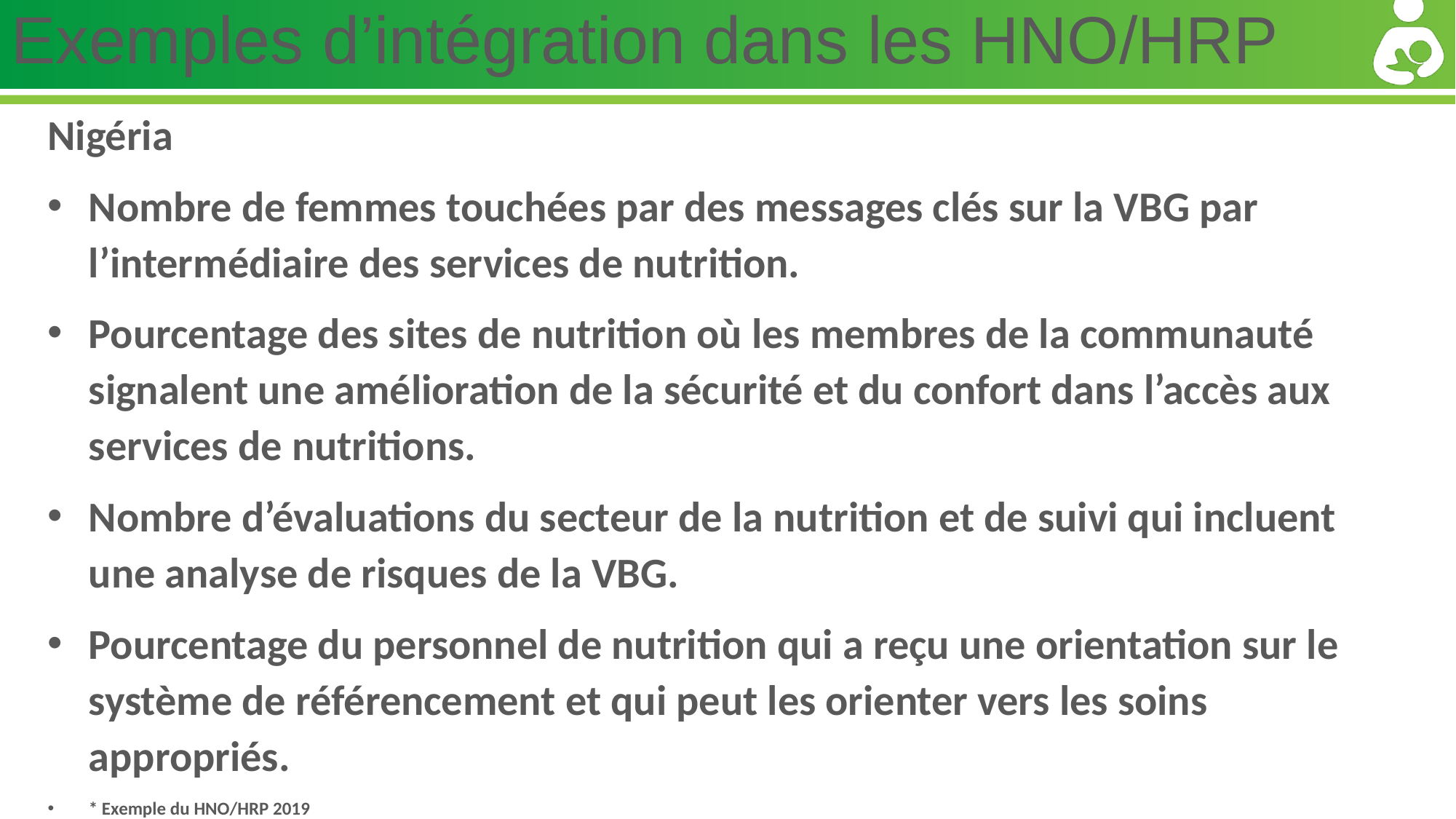

# Exemples d’intégration dans les HNO/HRP
Nigéria
Nombre de femmes touchées par des messages clés sur la VBG par l’intermédiaire des services de nutrition.
Pourcentage des sites de nutrition où les membres de la communauté signalent une amélioration de la sécurité et du confort dans l’accès aux services de nutritions.
Nombre d’évaluations du secteur de la nutrition et de suivi qui incluent une analyse de risques de la VBG.
Pourcentage du personnel de nutrition qui a reçu une orientation sur le système de référencement et qui peut les orienter vers les soins appropriés.
* Exemple du HNO/HRP 2019